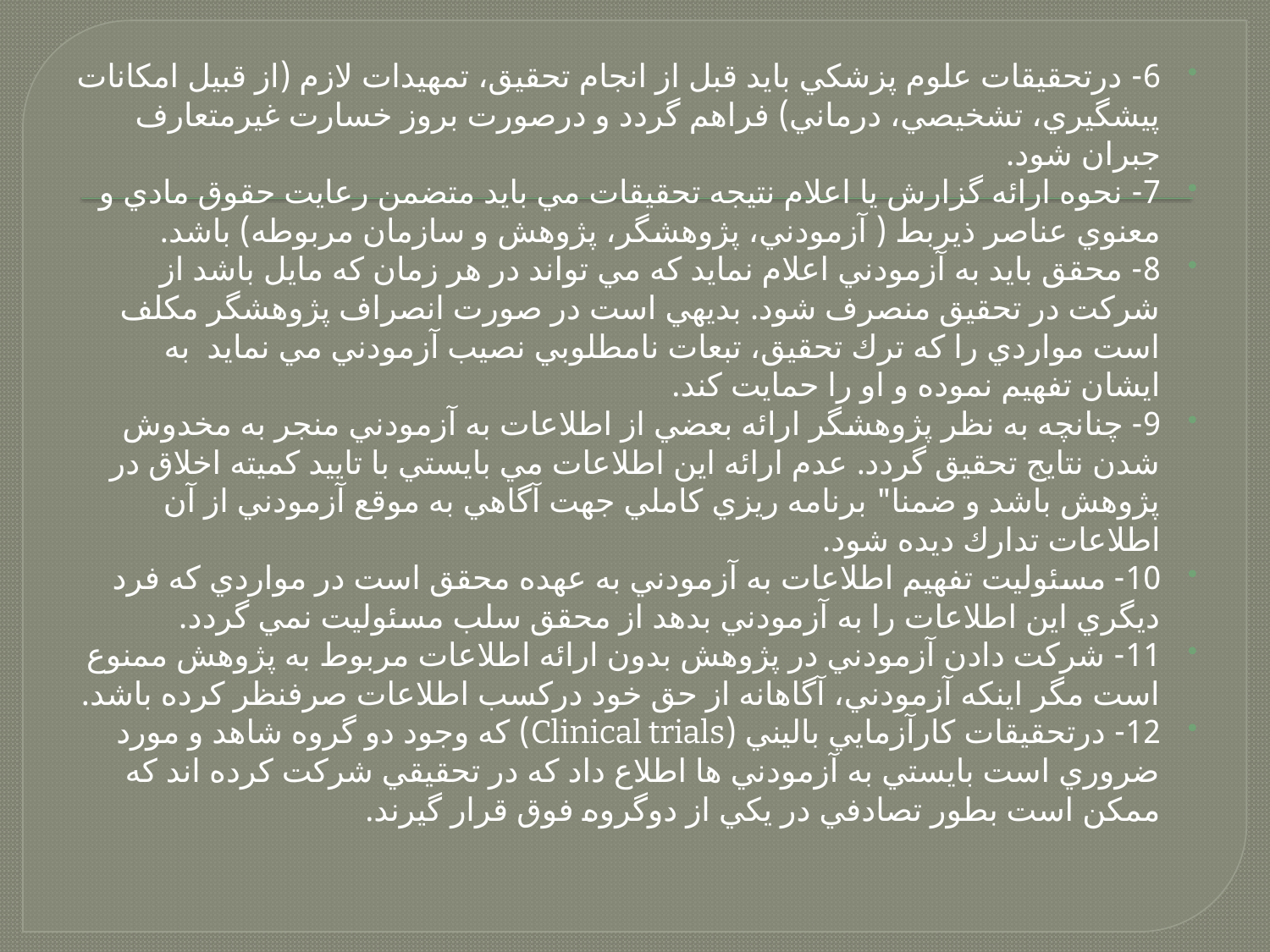

6- درتحقيقات علوم پزشكي بايد قبل از انجام تحقيق، تمهيدات لازم (از قبيل امكانات پيشگيري، تشخيصي، درماني) فراهم گردد و درصورت بروز خسارت غيرمتعارف جبران شود.
7- نحوه ارائه گزارش يا اعلام نتيجه تحقيقات مي بايد متضمن رعايت حقوق مادي و معنوي عناصر ذيربط ( آزمودني، پژوهشگر، پژوهش و سازمان مربوطه) باشد.
8- محقق بايد به آزمودني اعلام نمايد كه مي تواند در هر زمان كه مايل باشد از شركت در تحقيق منصرف شود. بديهي است در صورت انصراف پژوهشگر مكلف است مواردي را كه ترك تحقيق، تبعات نامطلوبي نصيب آزمودني مي نمايد  به ايشان تفهيم نموده و او را حمايت كند.
9- چنانچه به نظر پژوهشگر ارائه بعضي از اطلاعات به آزمودني منجر به مخدوش شدن نتايج تحقيق گردد. عدم ارائه اين اطلاعات مي بايستي با تاييد كميته اخلاق در پژوهش باشد و ضمنا" برنامه ريزي كاملي جهت آگاهي به موقع آزمودني از آن اطلاعات تدارك ديده شود.
10- مسئوليت تفهيم اطلاعات به آزمودني به عهده محقق است در مواردي كه فرد ديگري اين اطلاعات را به آزمودني بدهد از محقق سلب مسئوليت نمي گردد.
11- شركت دادن آزمودني در پژوهش بدون ارائه اطلاعات مربوط به پژوهش ممنوع است مگر اينكه آزمودني، آگاهانه از حق خود دركسب اطلاعات صرفنظر كرده باشد.
12- درتحقيقات كارآزمايي باليني (Clinical trials) كه وجود دو گروه شاهد و مورد ضروري است بايستي به آزمودني ها اطلاع داد كه در تحقيقي شركت كرده اند كه ممكن است بطور تصادفي در يكي از دوگروه فوق قرار گيرند.